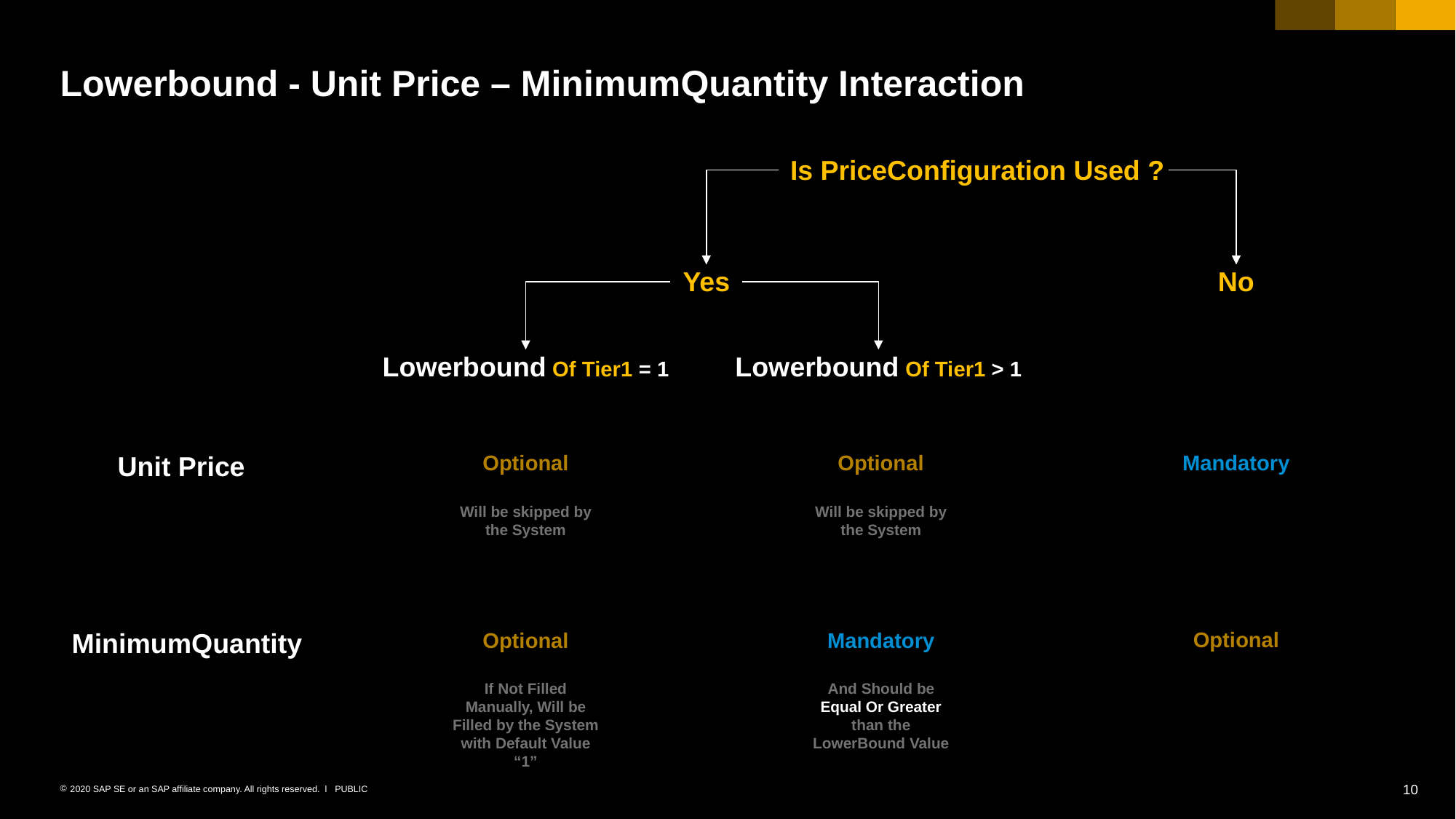

# Lowerbound - Unit Price – MinimumQuantity Interaction
 Is PriceConfiguration Used ?
Yes
No
Lowerbound Of Tier1 = 1
Lowerbound Of Tier1 > 1
Unit Price
Optional
Will be skipped by the System

Optional
Will be skipped by the System

Mandatory
MinimumQuantity
Optional

Optional
If Not Filled Manually, Will be Filled by the System with Default Value “1”
Mandatory
And Should be Equal Or Greater than the LowerBound Value